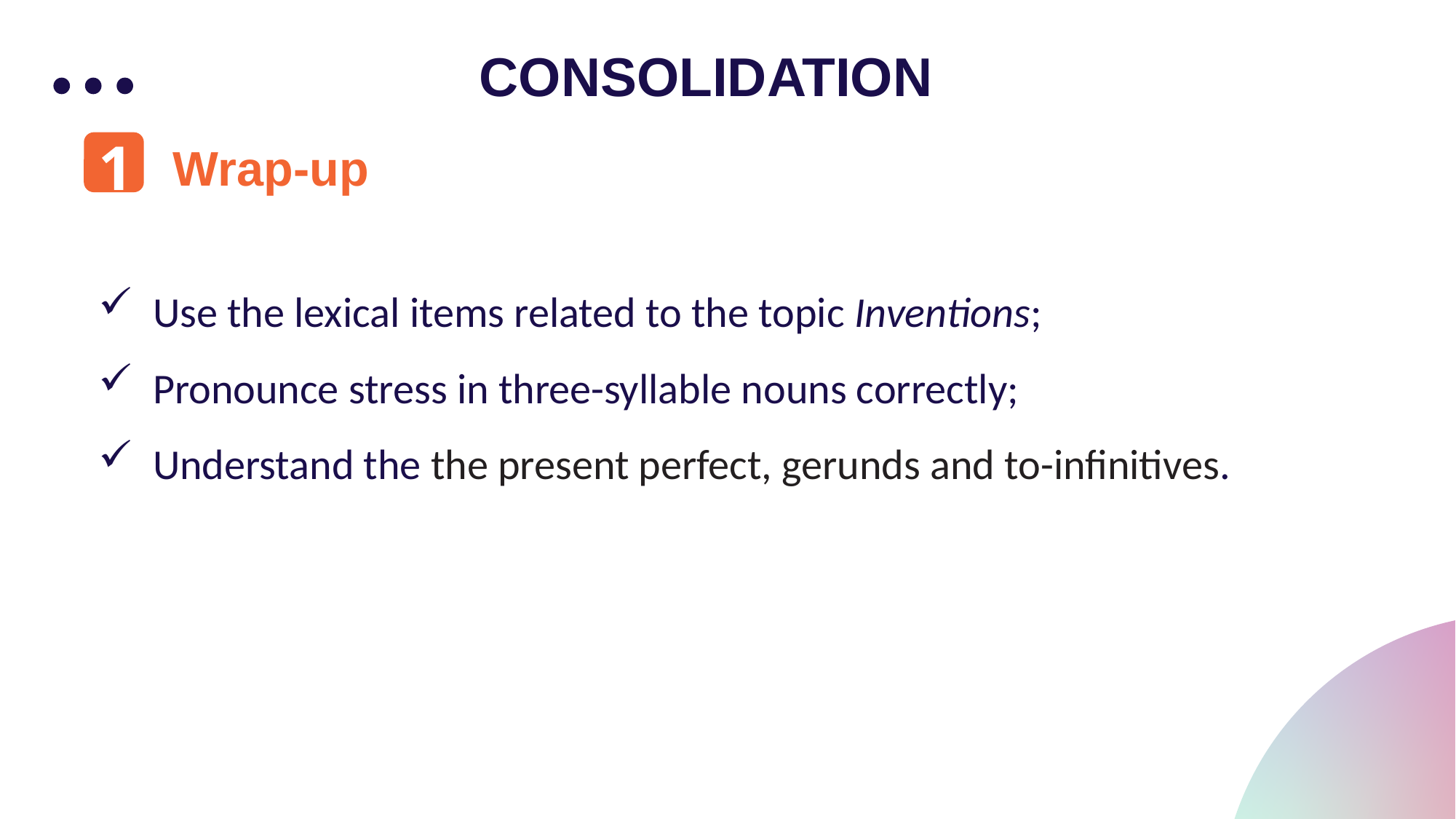

CONSOLIDATION
1

Wrap-up
Use the lexical items related to the topic Inventions;
Pronounce stress in three-syllable nouns correctly;
Understand the the present perfect, gerunds and to-infinitives.